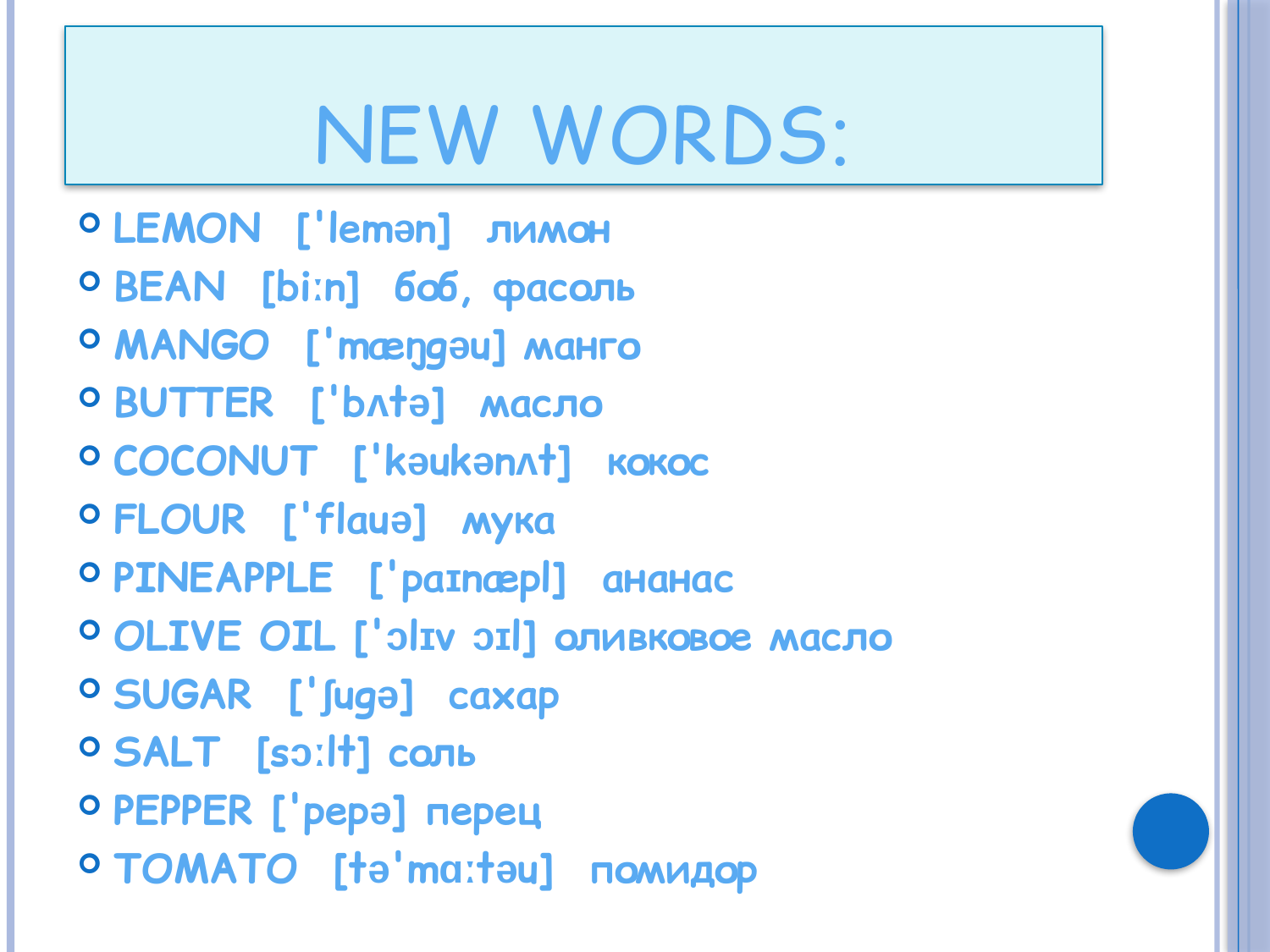

# NEW WORDS:
LEMON  ['lemən]  лимон
BEAN  [biːn]  боб, фасоль
MANGO  ['mæŋgəu] манго
BUTTER  ['bʌtə]  масло
COCONUT  ['kəukənʌt]  кокос
FLOUR  ['flauə]  мука
PINEAPPLE  ['paɪnæpl]  ананас
OLIVE OIL ['ɔlɪv ɔɪl] оливковое масло
SUGAR  ['ʃugə]  сахар
SALT  [sɔːlt] соль
PEPPER ['pepə] перец
TOMATO  [tə'mɑːtəu]  помидор